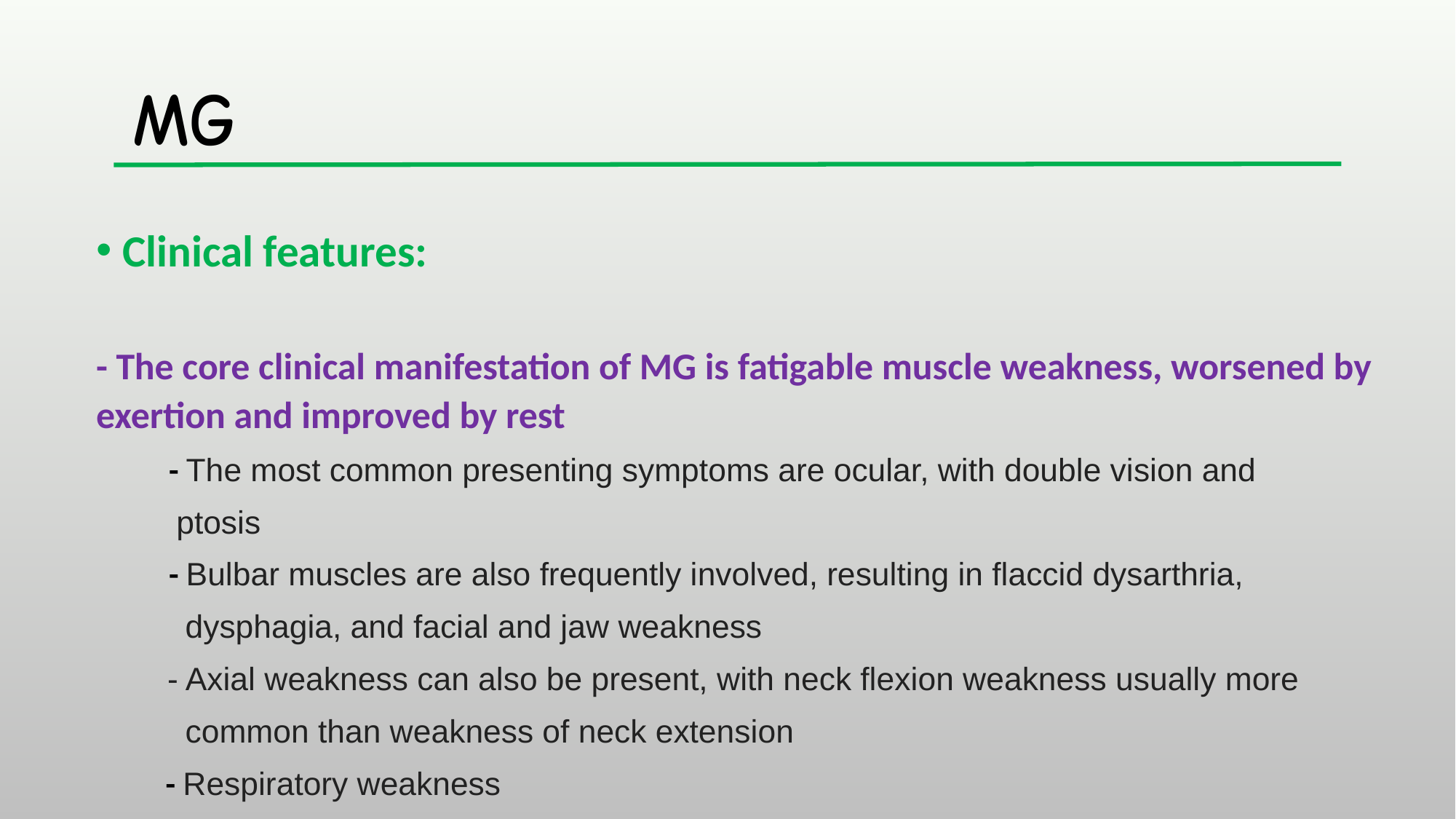

# MG

Clinical features:

- The core clinical manifestation of MG is fatigable muscle weakness, worsened by exertion and improved by rest
          - The most common presenting symptoms are ocular, with double vision and
         ptosis
          - Bulbar muscles are also frequently involved, resulting in flaccid dysarthria,
          dysphagia, and facial and jaw weakness
        - Axial weakness can also be present, with neck flexion weakness usually more
          common than weakness of neck extension
        - Respiratory weakness